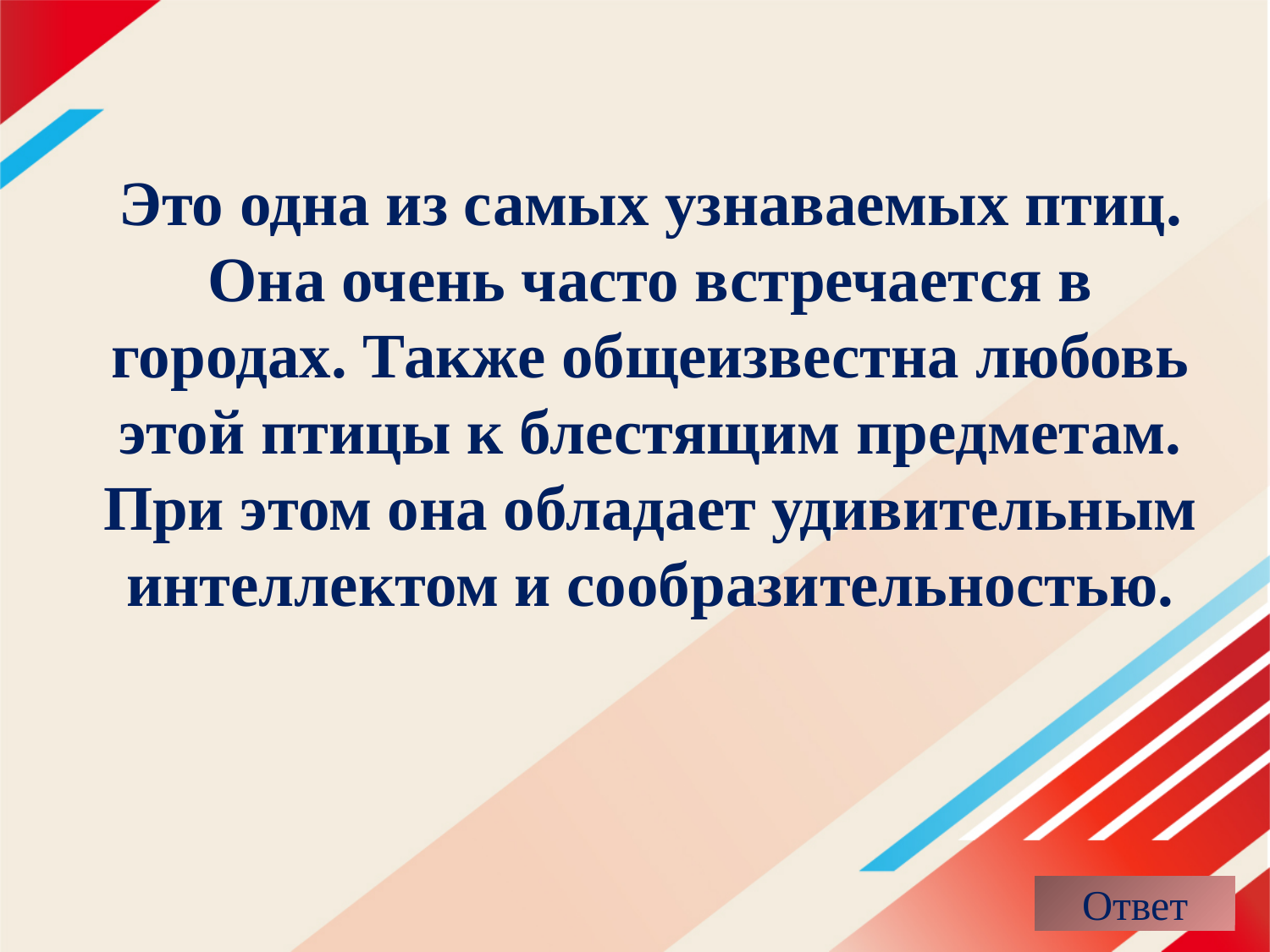

Это одна из самых узнаваемых птиц. Она очень часто встречается в городах. Также общеизвестна любовь этой птицы к блестящим предметам. При этом она обладает удивительным интеллектом и сообразительностью.